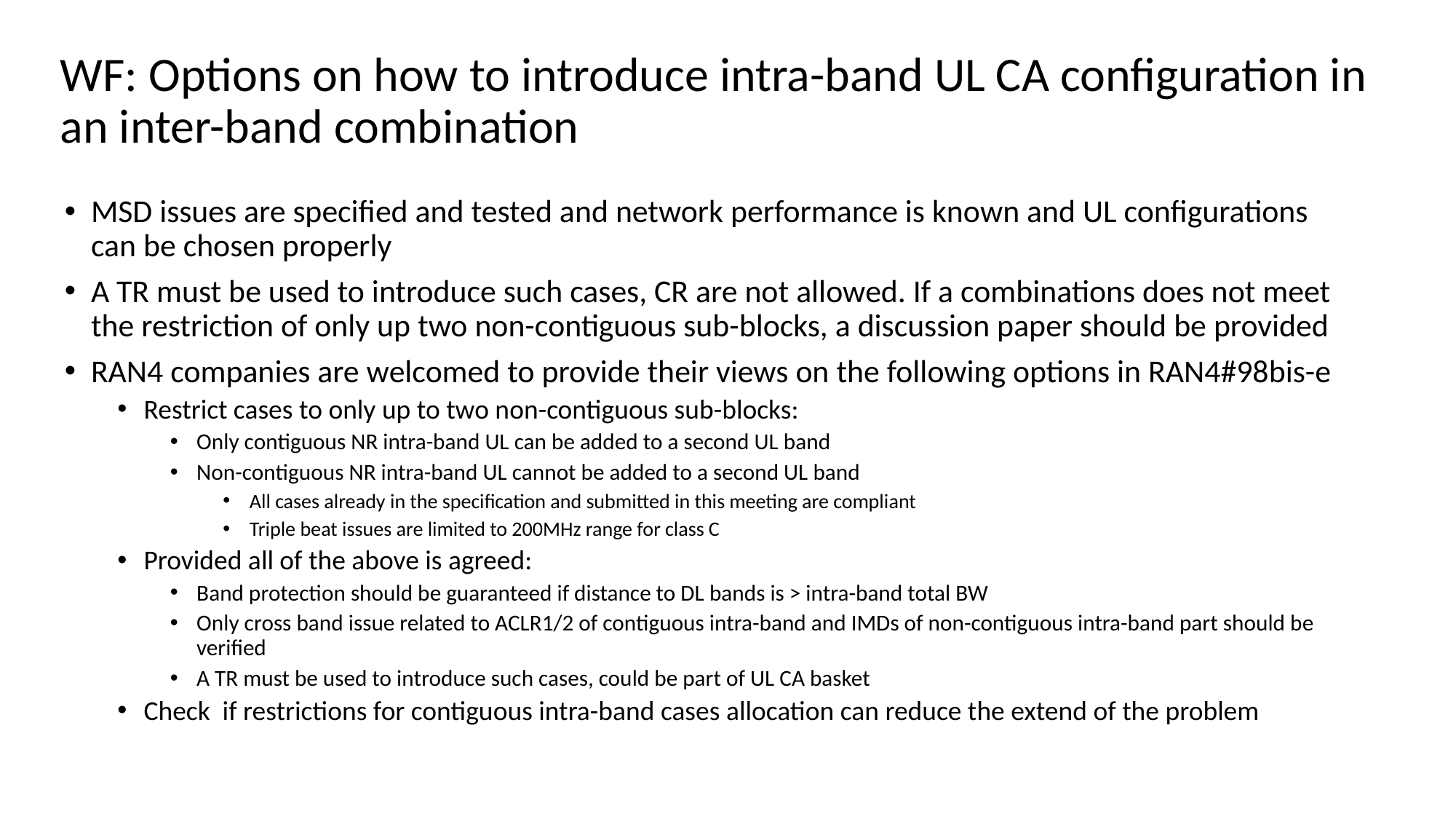

# WF: Options on how to introduce intra-band UL CA configuration in an inter-band combination
MSD issues are specified and tested and network performance is known and UL configurations can be chosen properly
A TR must be used to introduce such cases, CR are not allowed. If a combinations does not meet the restriction of only up two non-contiguous sub-blocks, a discussion paper should be provided
RAN4 companies are welcomed to provide their views on the following options in RAN4#98bis-e
Restrict cases to only up to two non-contiguous sub-blocks:
Only contiguous NR intra-band UL can be added to a second UL band
Non-contiguous NR intra-band UL cannot be added to a second UL band
All cases already in the specification and submitted in this meeting are compliant
Triple beat issues are limited to 200MHz range for class C
Provided all of the above is agreed:
Band protection should be guaranteed if distance to DL bands is > intra-band total BW
Only cross band issue related to ACLR1/2 of contiguous intra-band and IMDs of non-contiguous intra-band part should be verified
A TR must be used to introduce such cases, could be part of UL CA basket
Check  if restrictions for contiguous intra-band cases allocation can reduce the extend of the problem